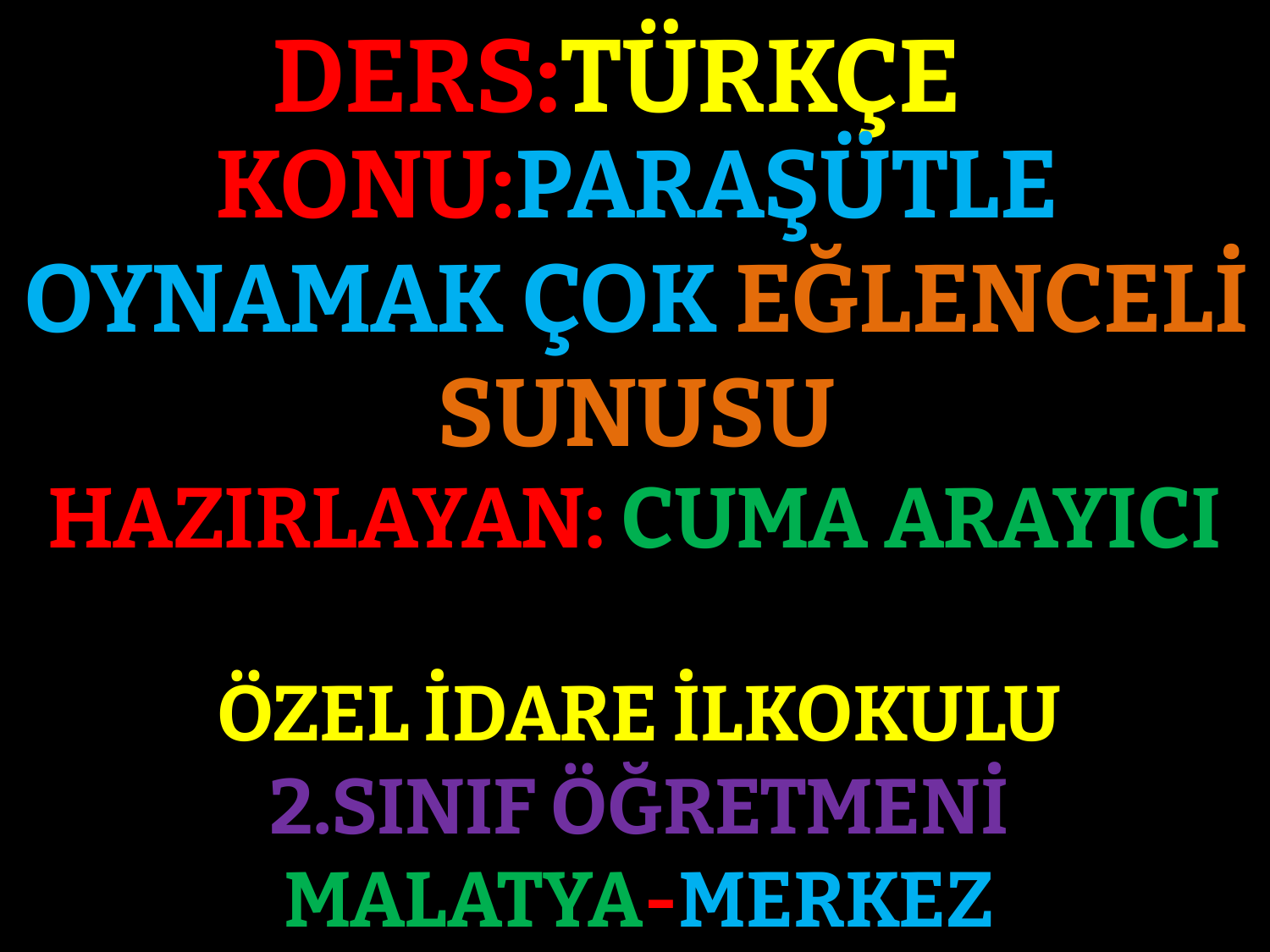

DERS:TÜRKÇE
KONU:PARAŞÜTLE OYNAMAK ÇOK EĞLENCELİ SUNUSU
#
HAZIRLAYAN: CUMA ARAYICI
ÖZEL İDARE İLKOKULU
2.SINIF ÖĞRETMENİ
MALATYA-MERKEZ